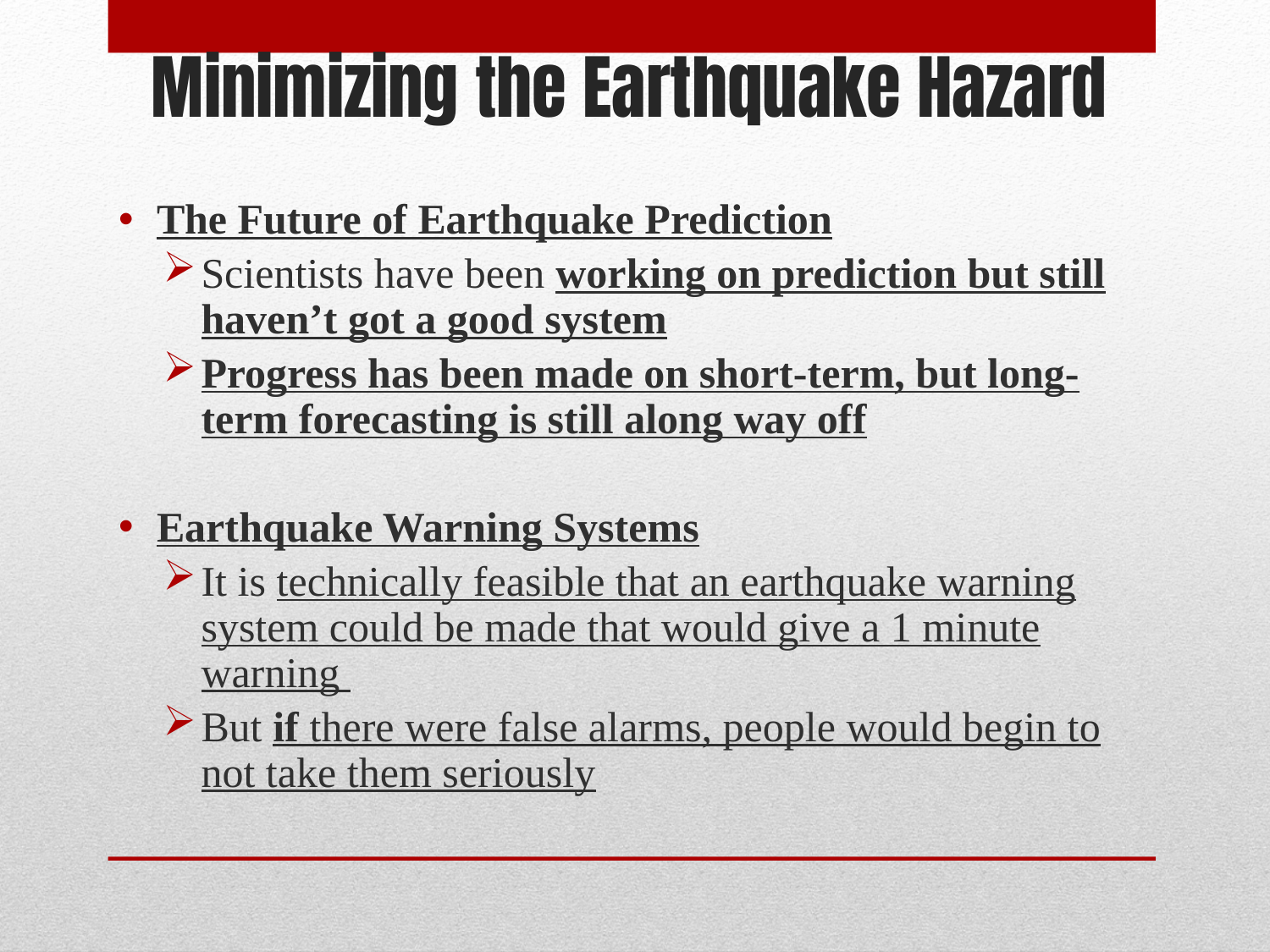

# Minimizing the Earthquake Hazard
The Future of Earthquake Prediction
Scientists have been working on prediction but still haven’t got a good system
Progress has been made on short-term, but long-term forecasting is still along way off

Earthquake Warning Systems
It is technically feasible that an earthquake warning system could be made that would give a 1 minute warning
But if there were false alarms, people would begin to not take them seriously